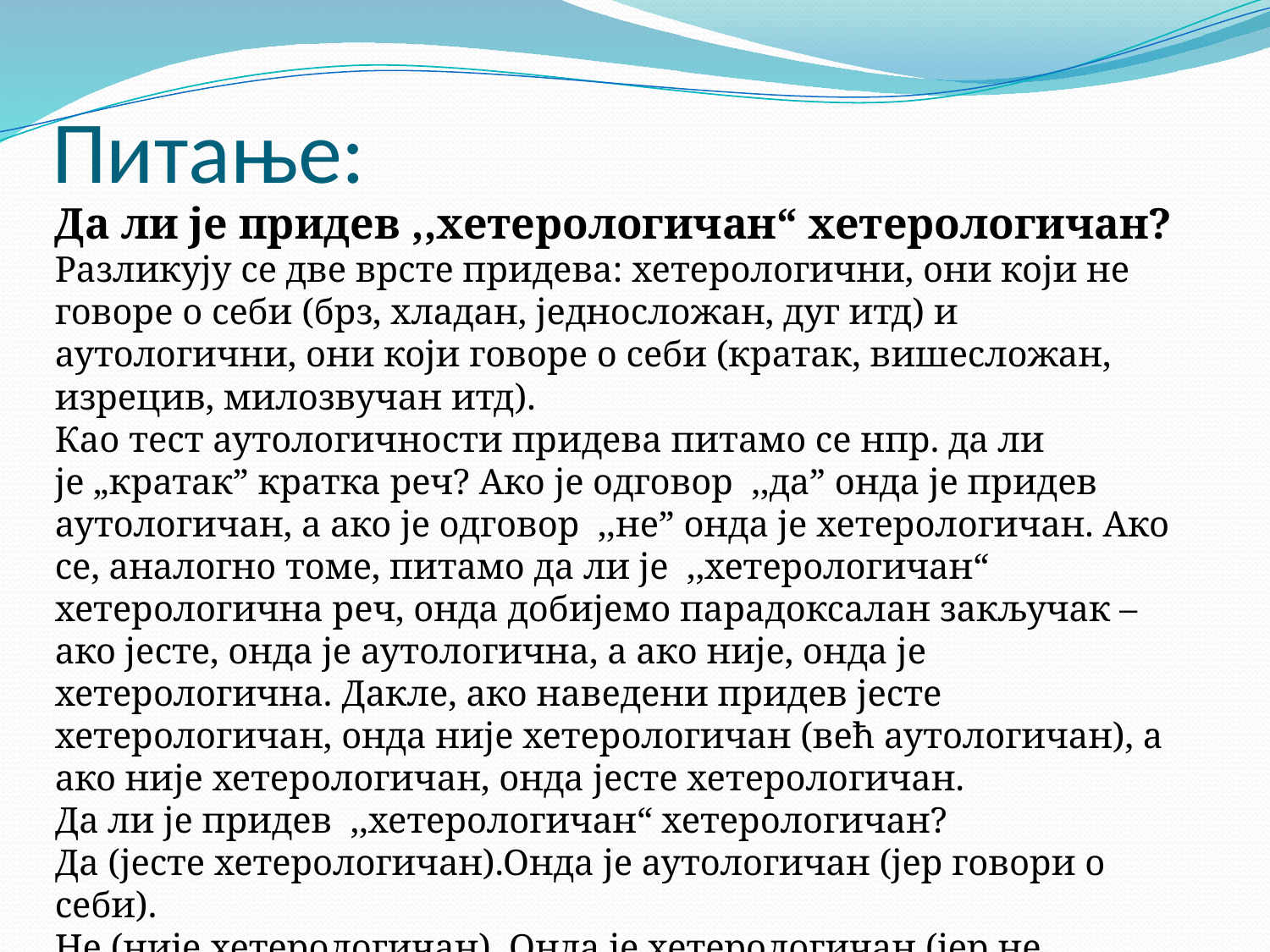

# Питање:
Да ли је придев ,,хетерологичан“ хетерологичан?
Разликују се две врсте придева: хетерологични, они који не говоре о себи (брз, хладан, једносложан, дуг итд) и аутологични, они који говоре о себи (кратак, вишесложан, изрецив, милозвучан итд).
Као тест аутологичности придева питамо се нпр. да ли је „кратак” кратка реч? Ако је одговор  ,,да” онда је придев аутологичан, а ако је одговор  ,,не” онда је хетерологичан. Ако се, аналогно томе, питамо да ли је  ,,хетерологичан“ хетерологична реч, онда добијемо парадоксалан закључак – ако јесте, онда је аутологична, а ако није, онда је хетерологична. Дакле, ако наведени придев јесте хетерологичан, онда није хетерологичан (већ аутологичан), а ако није хетерологичан, онда јесте хетерологичан.
Да ли је придев  ,,хетерологичан“ хетерологичан?
Да (јесте хетерологичан).Онда је аутологичан (јер говори о себи).
Не (није хетерологичан). Онда је хетерологичан (јер не говори о себи).